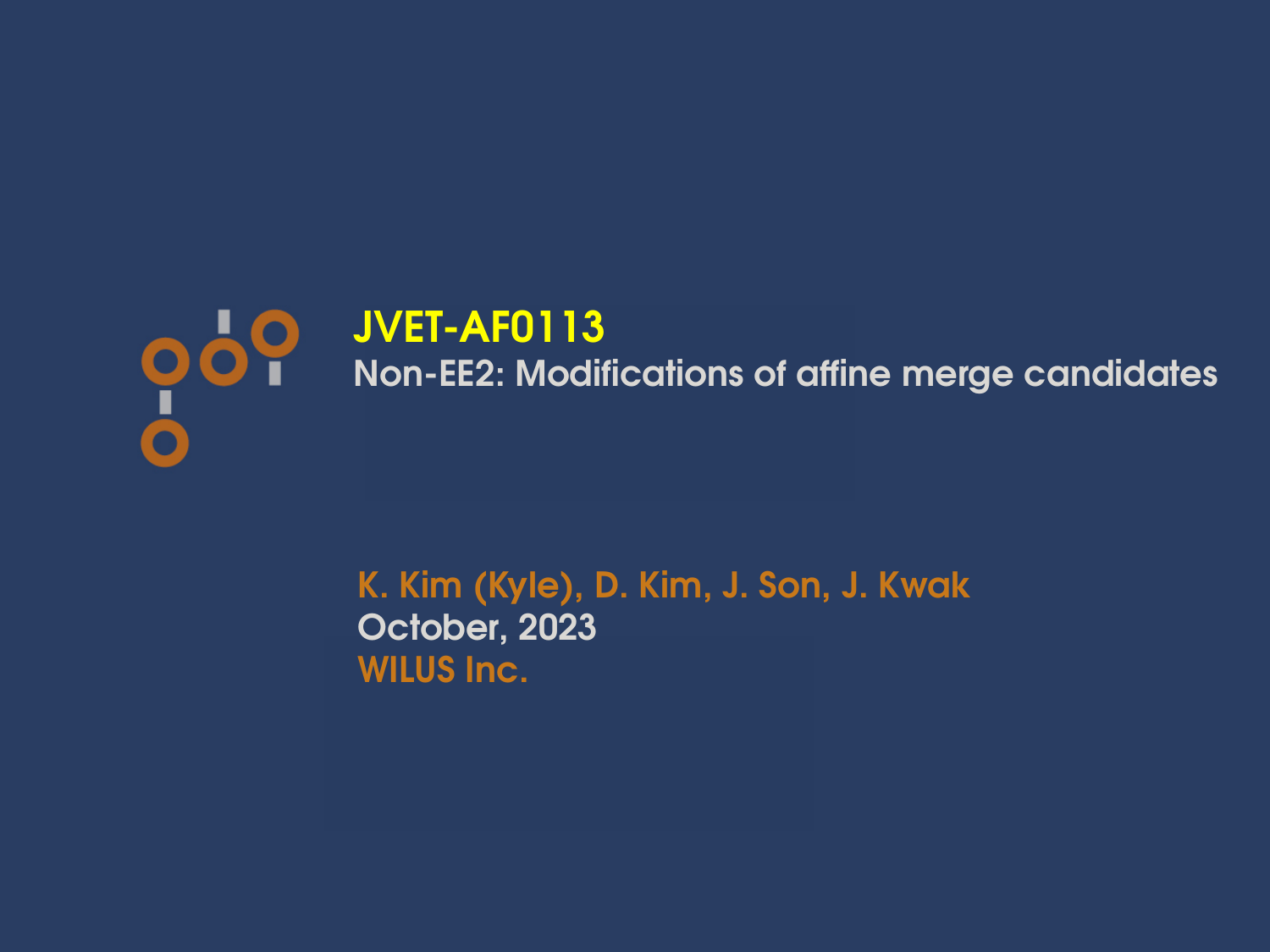

JVET-AF0113
Non-EE2: Modifications of affine merge candidates
K. Kim (Kyle), D. Kim, J. Son, J. Kwak
October, 2023
WILUS Inc.